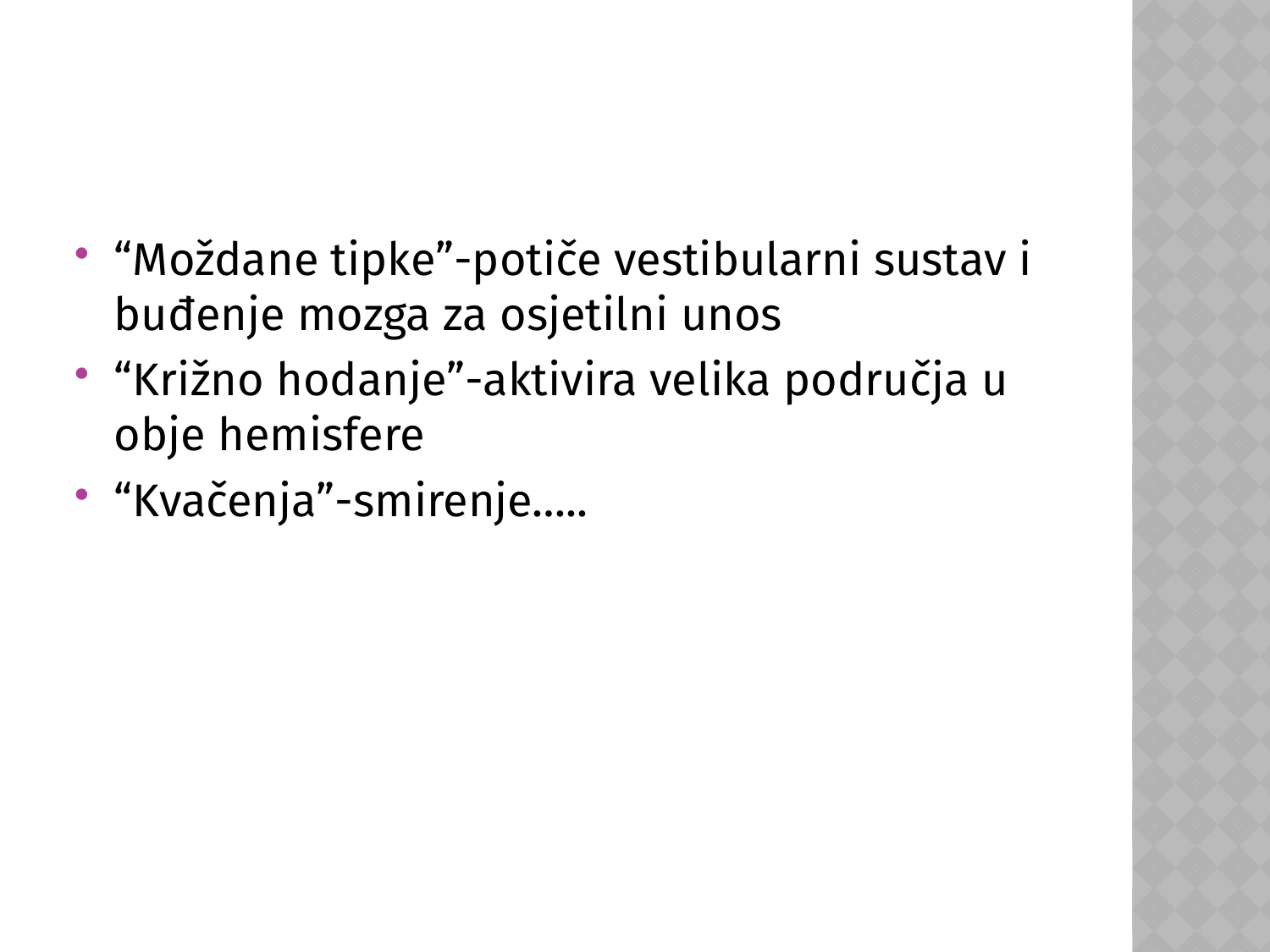

#
“Moždane tipke”-potiče vestibularni sustav i buđenje mozga za osjetilni unos
“Križno hodanje”-aktivira velika područja u obje hemisfere
“Kvačenja”-smirenje…..